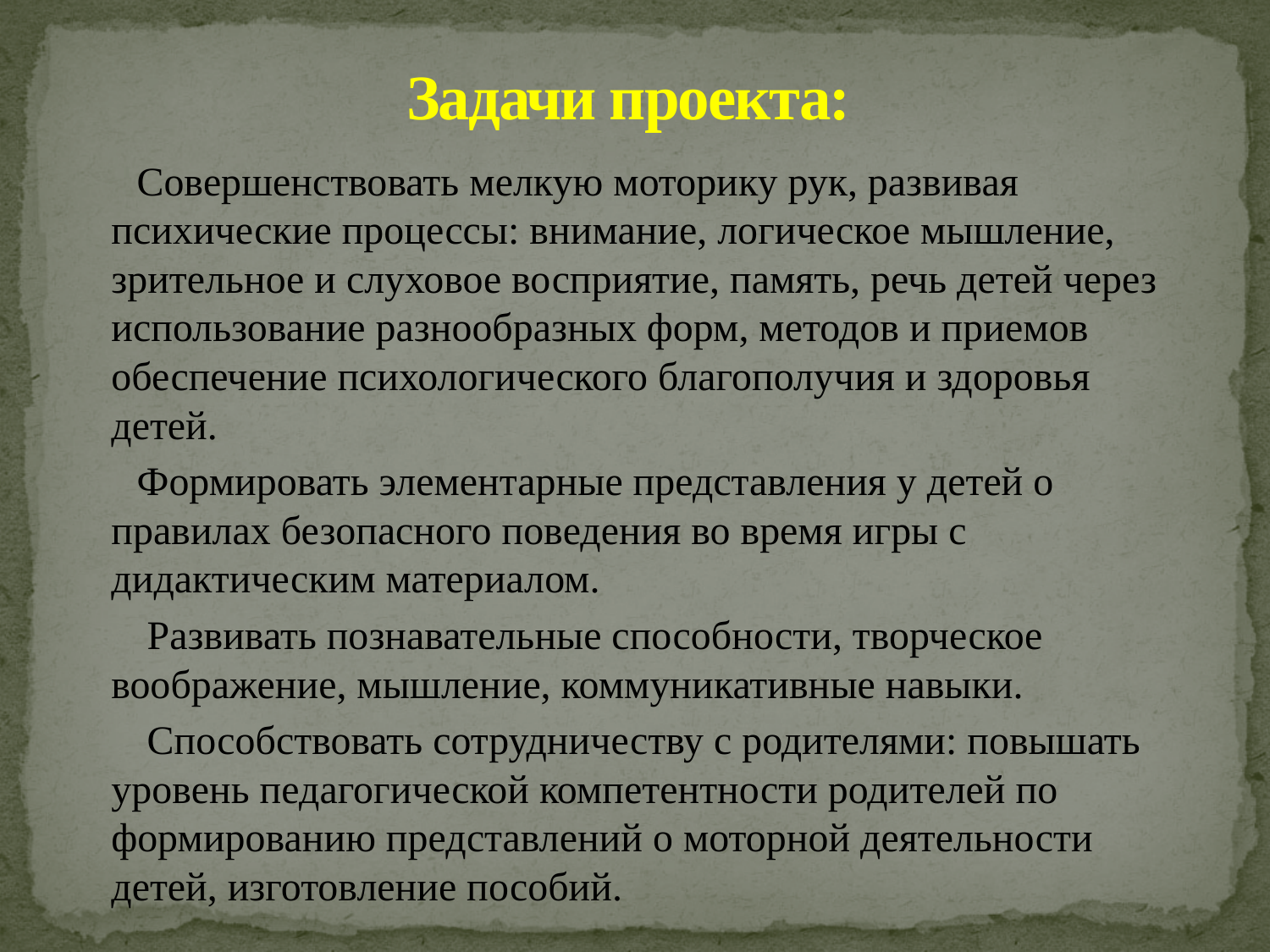

# Задачи проекта:
      Совершенствовать мелкую моторику рук, развивая психические процессы: внимание, логическое мышление, зрительное и слуховое восприятие, память, речь детей через использование разнообразных форм, методов и приемов обеспечение психологического благополучия и здоровья детей.
      Формировать элементарные представления у детей о правилах безопасного поведения во время игры с дидактическим материалом.
       Развивать познавательные способности, творческое воображение, мышление, коммуникативные навыки.
       Способствовать сотрудничеству с родителями: повышать уровень педагогической компетентности родителей по формированию представлений о моторной деятельности детей, изготовление пособий.